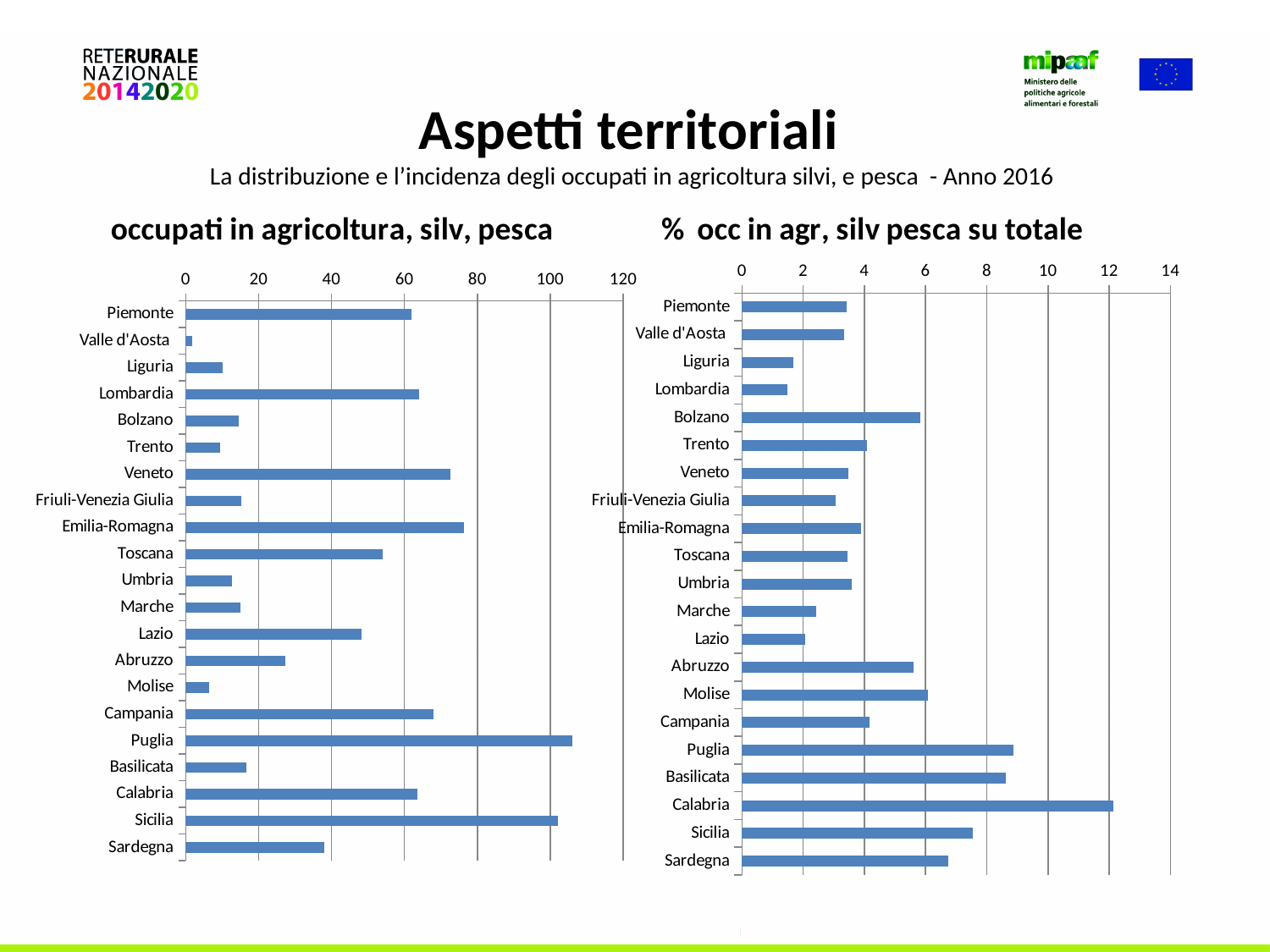

# Aspetti territoriali La distribuzione e l’incidenza degli occupati in agricoltura silvi, e pesca  - Anno 2016

### Chart:

| Category | occupati in agricoltura, silv, pesca |
|---|---|
|   Piemonte | 61.916 |
|   Valle d'Aosta  | 1.813 |
|   Liguria | 10.203 |
|   Lombardia | 63.961 |
|  Bolzano | 14.572 |
| Trento | 9.438 |
|   Veneto | 72.627 |
|   Friuli-Venezia Giulia | 15.242 |
|   Emilia-Romagna | 76.41 |
|   Toscana | 54.052 |
|   Umbria | 12.676 |
|   Marche | 14.992 |
|   Lazio | 48.22 |
|   Abruzzo | 27.215 |
|   Molise | 6.43 |
|   Campania | 68.067 |
|   Puglia | 105.966 |
|   Basilicata | 16.609 |
|   Calabria | 63.533 |
|   Sicilia | 102.14 |
|   Sardegna | 37.917 |

### Chart:

| Category | %  occ in agr, silv pesca su totale |
|---|---|
|   Piemonte | 3.4191847876207797 |
|   Valle d'Aosta  | 3.33131212906308 |
|   Liguria | 1.6738577639242063 |
|   Lombardia | 1.4779447461572537 |
|  Bolzano | 5.825491121043247 |
| Trento | 4.081650304891235 |
|   Veneto | 3.4896610377161306 |
|   Friuli-Venezia Giulia | 3.056708132704691 |
|   Emilia-Romagna | 3.88431739260175 |
|   Toscana | 3.45179921170337 |
|   Umbria | 3.578496274987508 |
|   Marche | 2.41891894072261 |
|   Lazio | 2.06425827972198 |
|   Abruzzo | 5.607432346117551 |
|   Molise | 6.074691305539022 |
|   Campania | 4.15957281681551 |
|   Puglia | 8.871619958507681 |
|   Basilicata | 8.627962306885124 |
|   Calabria | 12.146012919703983 |
|   Sicilia | 7.558037574117088 |
|   Sardegna | 6.745632871194831 |

[unsupported chart]